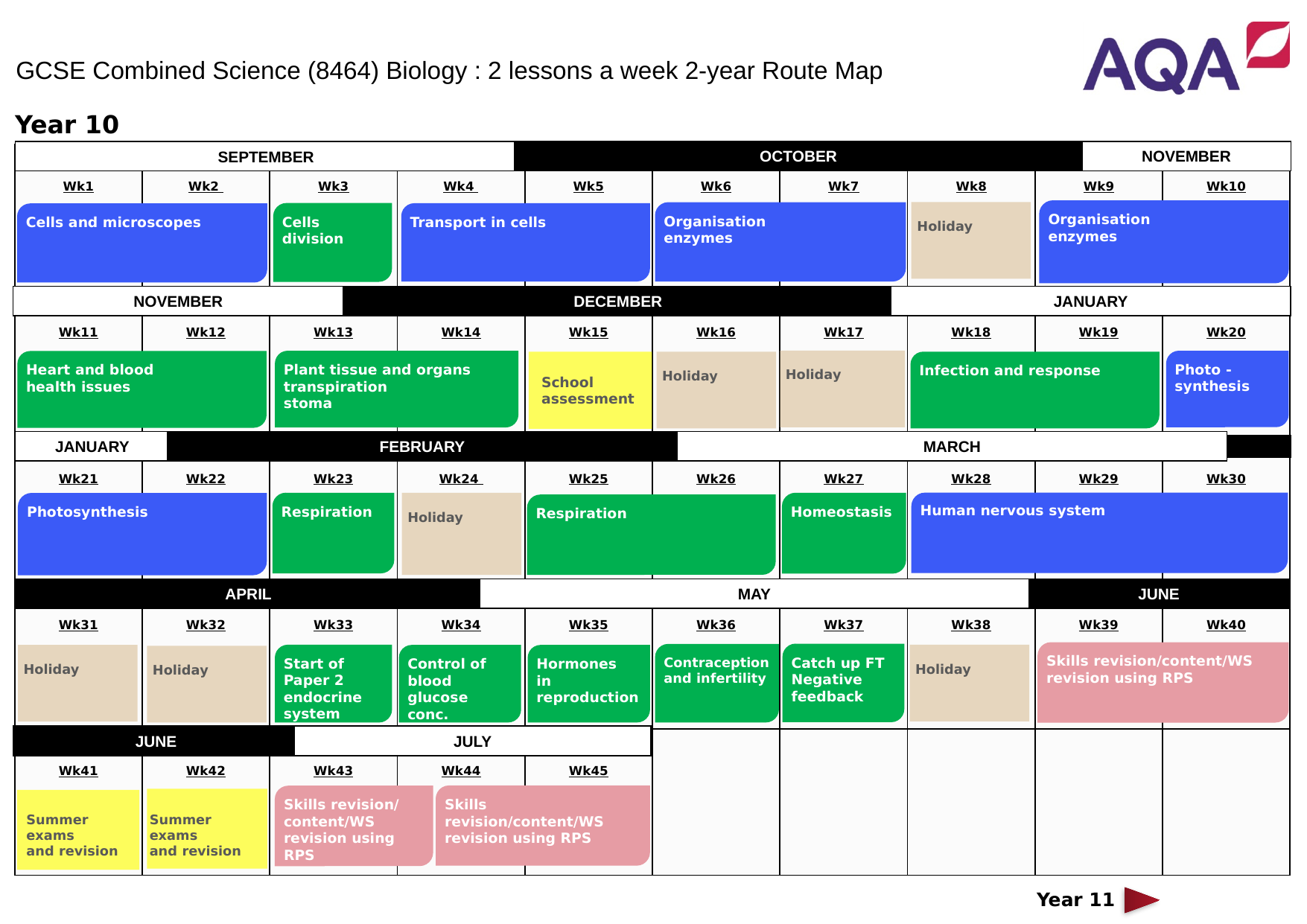

GCSE Combined Science (8464) Biology : 2 lessons a week 2-year Route Map
Year 10

Organisation
enzymes

Holiday
Organisation
enzymes
Cells division
Transport in cells
Cells and microscopes

Holiday
Plant tissue and organs transpiration
stoma
Photo -
synthesis
Heart and blood
health issues
School assessment

Holiday
Infection and response

Human nervous system

Holiday
Respiration
Homeostasis
Photosynthesis
Respiration
Skills revision/content/WS revision using RPS
Catch up FT
Negative feedback
Contraception
and infertility
Start of Paper 2 endocrine system

Holiday

Holiday
Control of blood glucose conc.
Hormones
in reproduction

Holiday
Skills revision/content/WS revision using RPS
Skills revision/ content/WS revision using RPS

Summer
exams
and revision
Summer
exams
and revision

Year 11